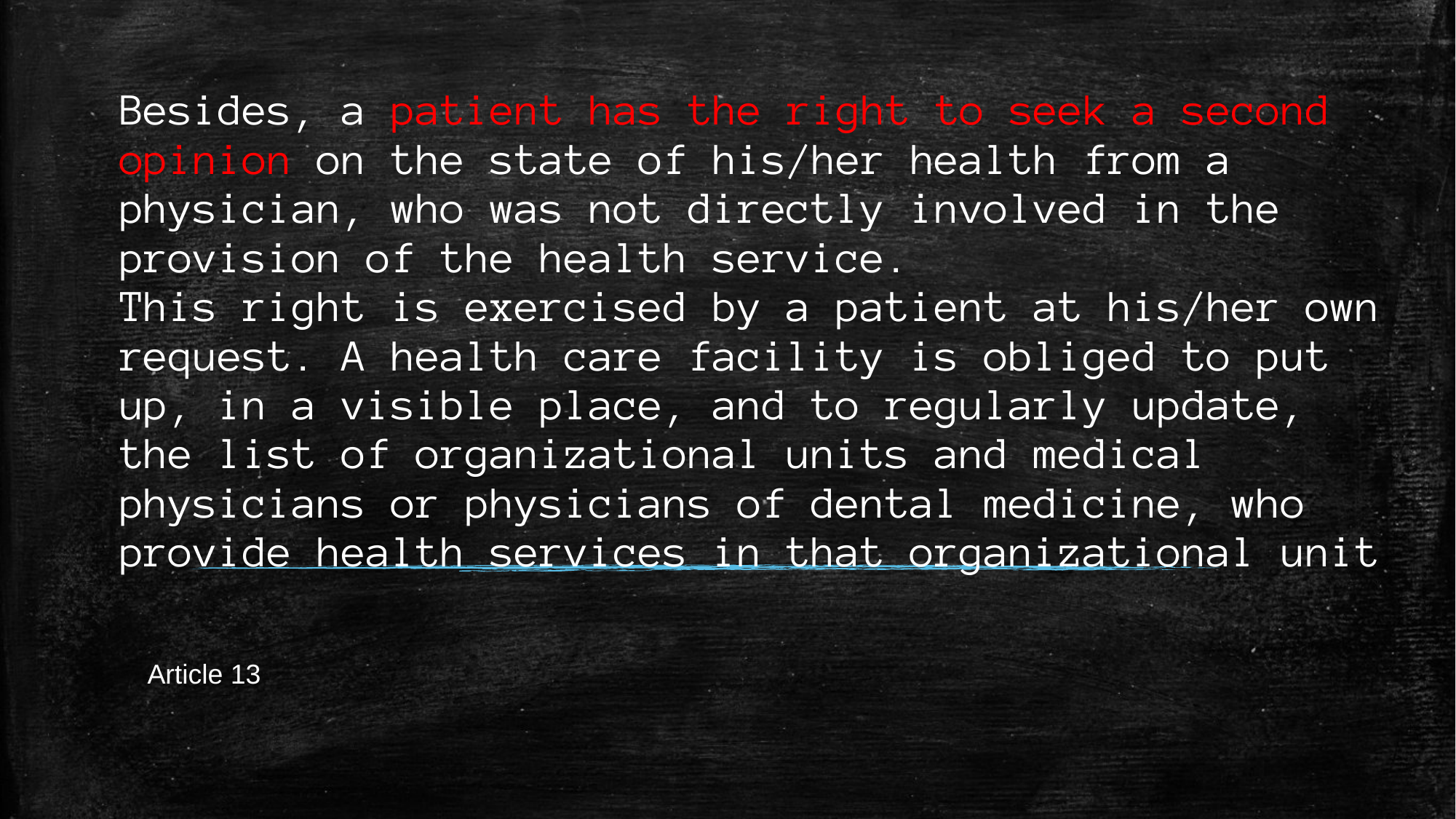

# Besides, a patient has the right to seek a second opinion on the state of his/her health from a physician, who was not directly involved in the provision of the health service. This right is exercised by a patient at his/her own request. A health care facility is obliged to put up, in a visible place, and to regularly update, the list of organizational units and medical physicians or physicians of dental medicine, who provide health services in that organizational unit
Article 13